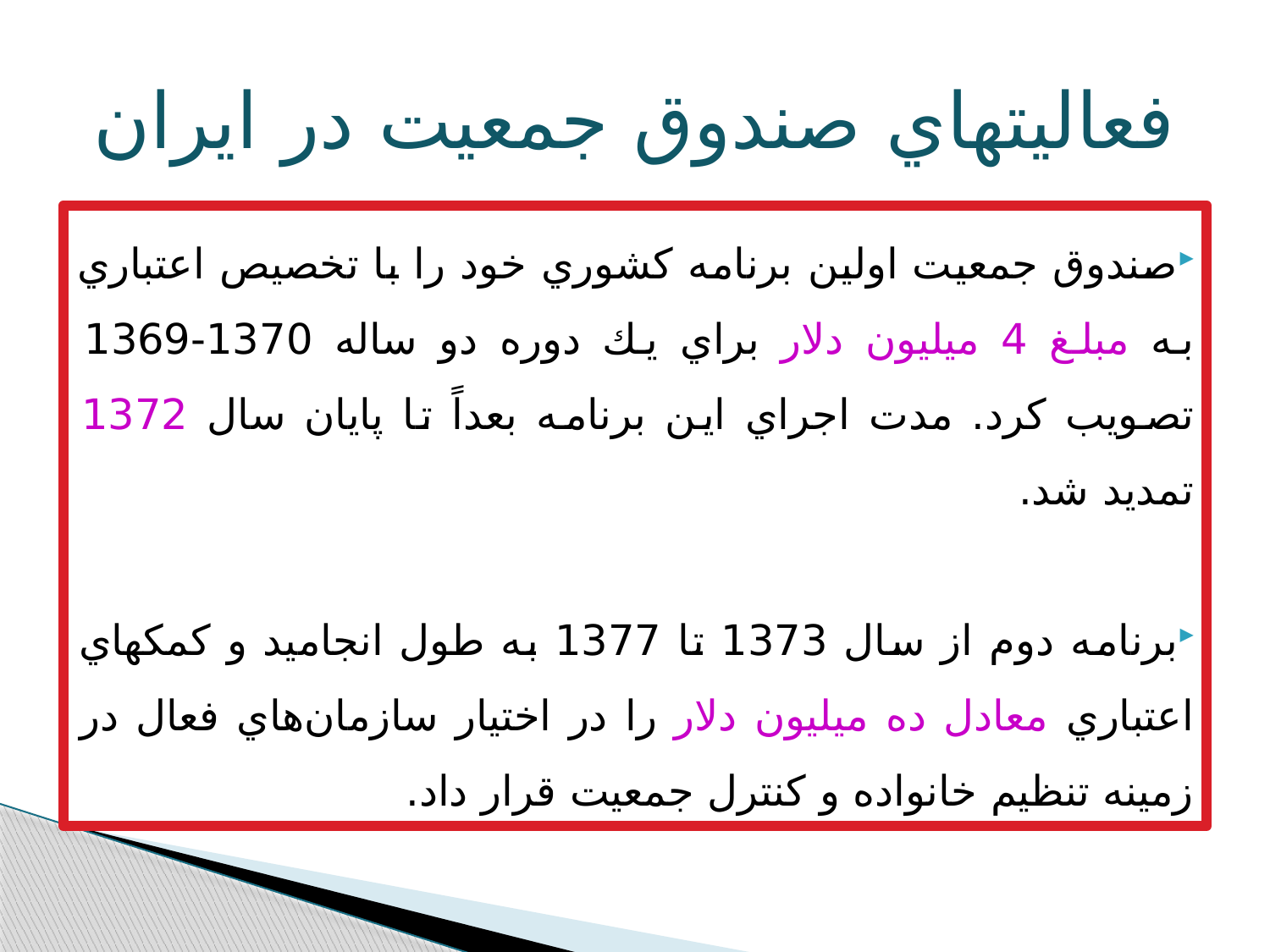

# فعاليتهاي صندوق جمعيت در ايران
صندوق جمعيت اولين برنامه كشوري خود را با تخصيص اعتباري به مبلغ 4 ميليون دلار براي يك دوره دو ساله 1370-1369 تصويب كرد. مدت اجراي اين برنامه بعداً تا پايان سال 1372 تمديد شد.

برنامه دوم از سال 1373 تا 1377 به طول انجاميد و كمك­هاي اعتباري معادل ده ميليون دلار را در اختيار سازمان‌هاي فعال در زمينه تنظيم خانواده و كنترل جمعيت قرار داد.